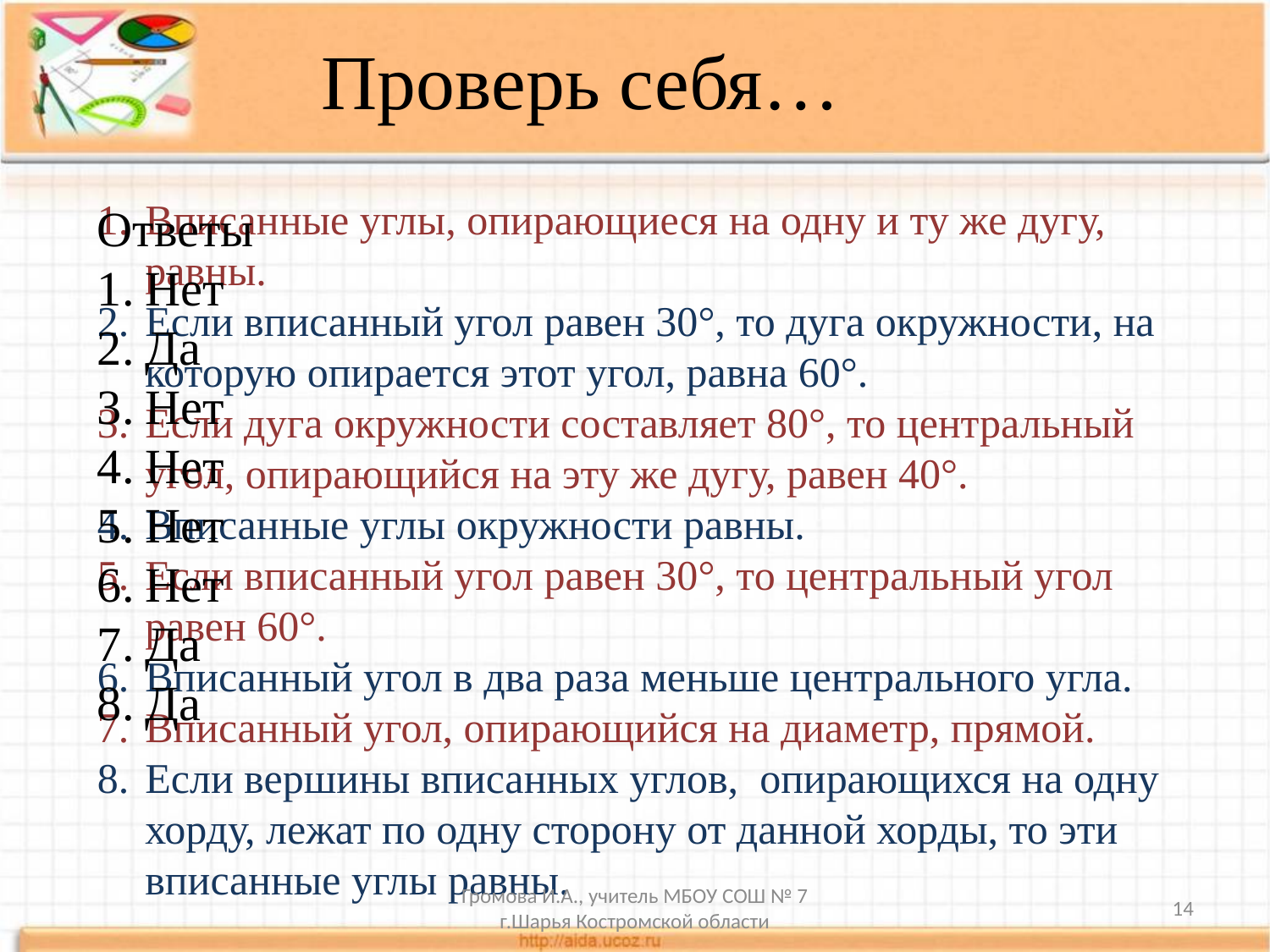

Проверь себя…
Вписанные углы, опирающиеся на одну и ту же дугу, равны.
Если вписанный угол равен 30°, то дуга окружности, на которую опирается этот угол, равна 60°.
Если дуга окружности составляет 80°, то центральный угол, опирающийся на эту же дугу, равен 40°.
Вписанные углы окружности равны.
Если вписанный угол равен 30°, то центральный угол равен 60°.
Вписанный угол в два раза меньше центрального угла.
Вписанный угол, опирающийся на диаметр, прямой.
Если вершины вписанных углов,  опирающихся на одну хорду, лежат по одну сторону от данной хорды, то эти вписанные углы равны.
Ответы
Нет
Да
Нет
Нет
Нет
Нет
Да
Да

Громова И.А., учитель МБОУ СОШ № 7 г.Шарья Костромской области
14